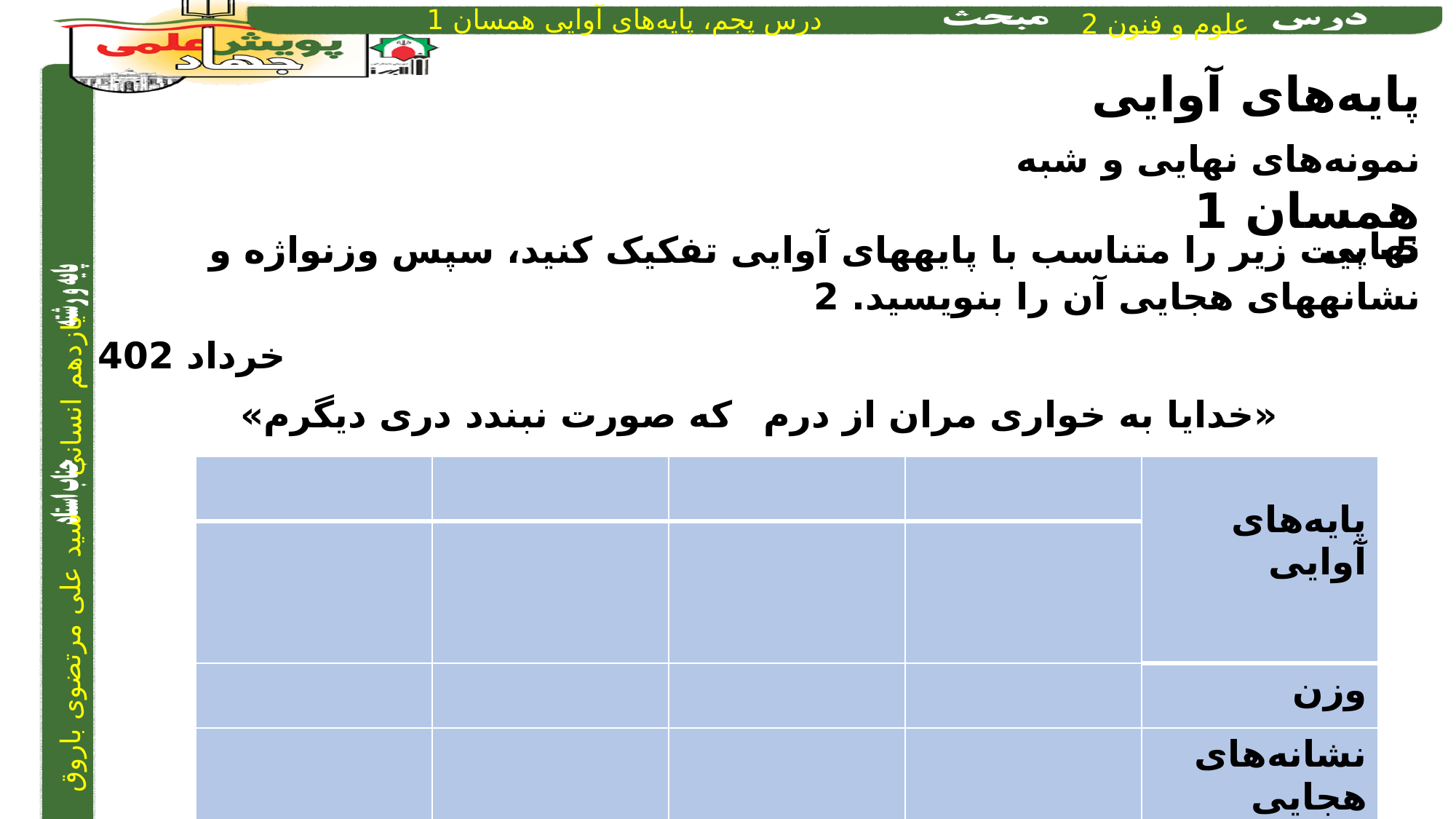

پایه‌های آوایی همسان 1
نمونه‌های نهایی و شبه نهایی
5- بیت زیر را متناسب با پایه­های آوایی تفکیک کنید، سپس وزن­واژه و نشانه­های هجایی آن را بنویسید. 2
           خرداد 402
«خدایا به خواری مران از درم		که صورت نبندد دری دیگرم»
|  |  |  |  | پایه‌های آوایی |
| --- | --- | --- | --- | --- |
|  |  |  |  |  |
|  |  |  |  | وزن |
|  |  |  |  | نشانه‌های هجایی |